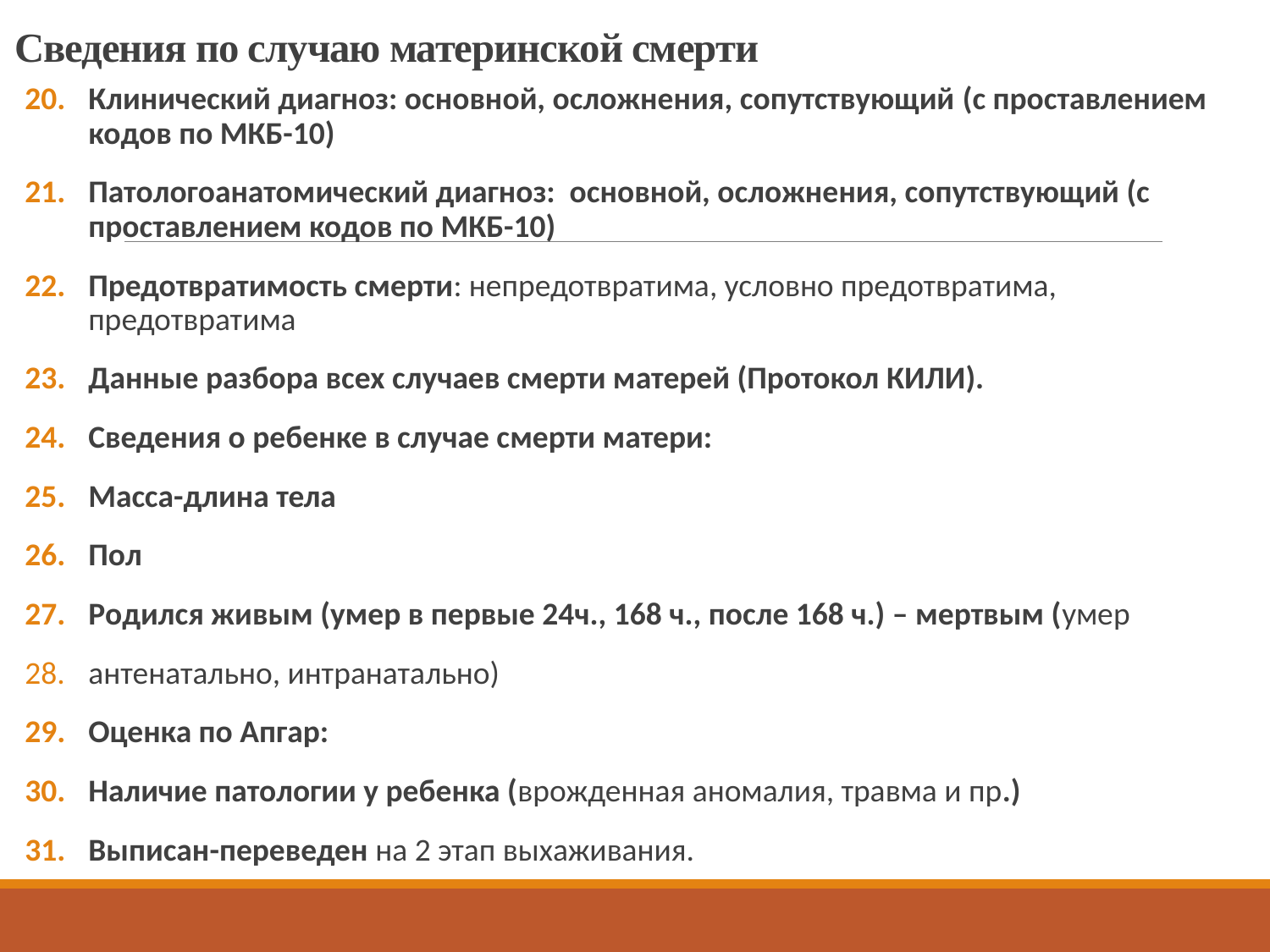

# Сведения по случаю материнской смерти
Клинический диагноз: основной, осложнения, сопутствующий (с проставлением кодов по МКБ-10)
Патологоанатомический диагноз:  основной, осложнения, сопутствующий (с проставлением кодов по МКБ-10)
Предотвратимость смерти: непредотвратима, условно предотвратима, предотвратима
Данные разбора всех случаев смерти матерей (Протокол КИЛИ).
Сведения о ребенке в случае смерти матери:
Масса-длина тела
Пол
Родился живым (умер в первые 24ч., 168 ч., после 168 ч.) – мертвым (умер
антенатально, интранатально)
Оценка по Апгар:
Наличие патологии у ребенка (врожденная аномалия, травма и пр.)
Выписан-переведен на 2 этап выхаживания.